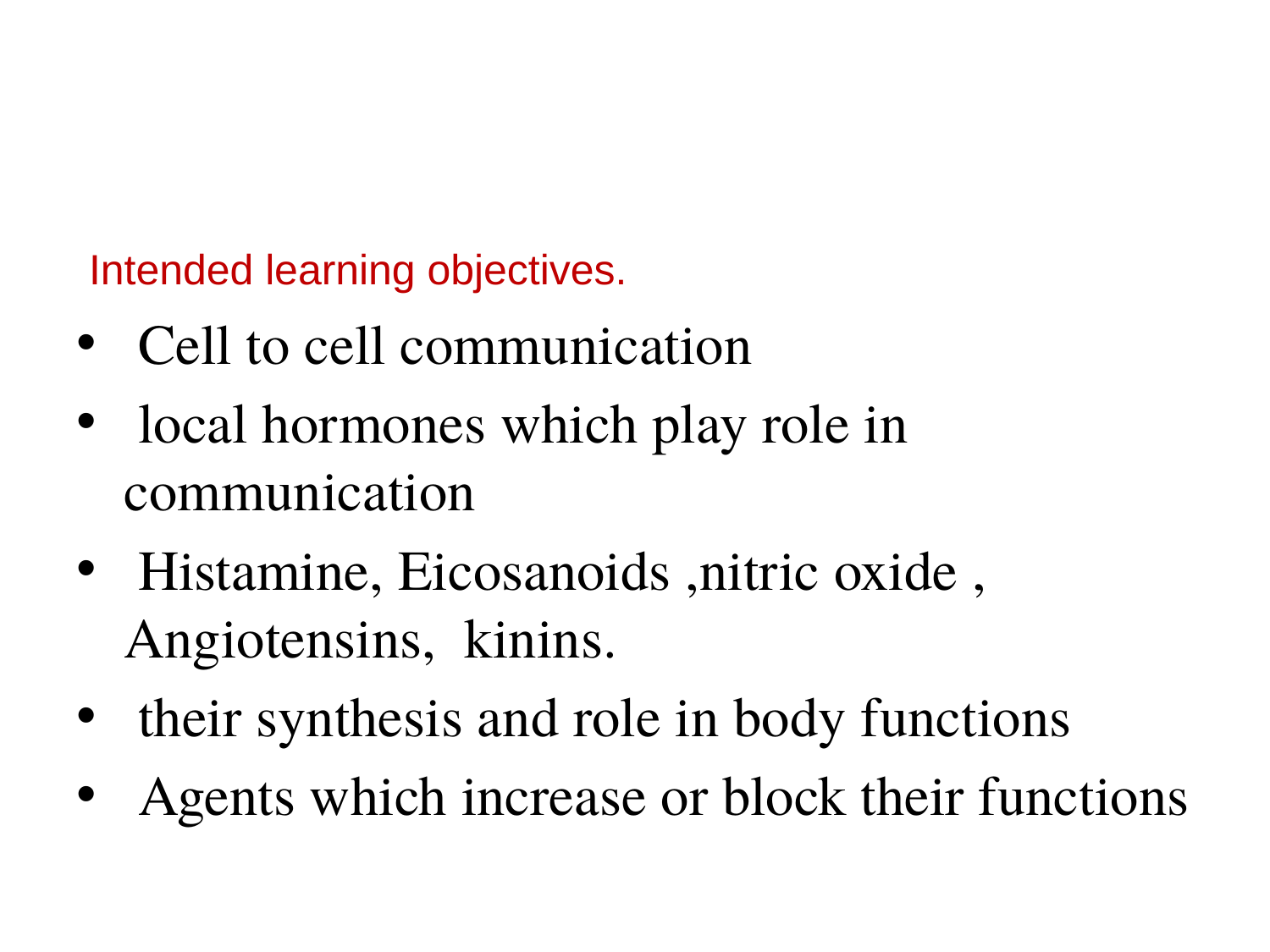

#
 Intended learning objectives.
 Cell to cell communication
 local hormones which play role in communication
 Histamine, Eicosanoids ,nitric oxide , Angiotensins,  kinins.
 their synthesis and role in body functions
 Agents which increase or block their functions